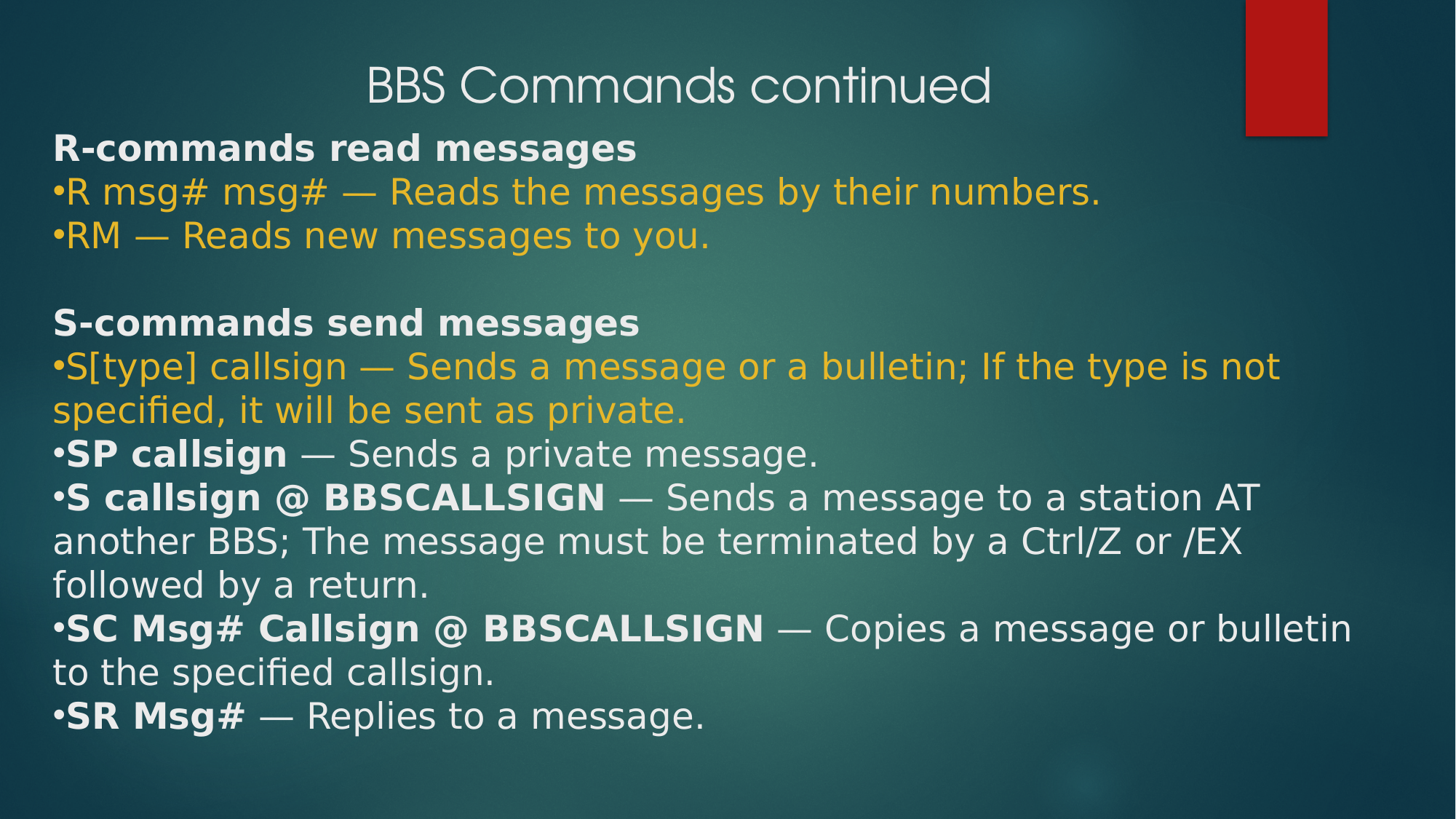

BBS Commands continued
R-commands read messages
R msg# msg# — Reads the messages by their numbers.
RM — Reads new messages to you.

S-commands send messages
S[type] callsign — Sends a message or a bulletin; If the type is not specified, it will be sent as private.
SP callsign — Sends a private message.
S callsign @ BBSCALLSIGN — Sends a message to a station AT another BBS; The message must be terminated by a Ctrl/Z or /EX followed by a return.
SC Msg# Callsign @ BBSCALLSIGN — Copies a message or bulletin to the specified callsign.
SR Msg# — Replies to a message.